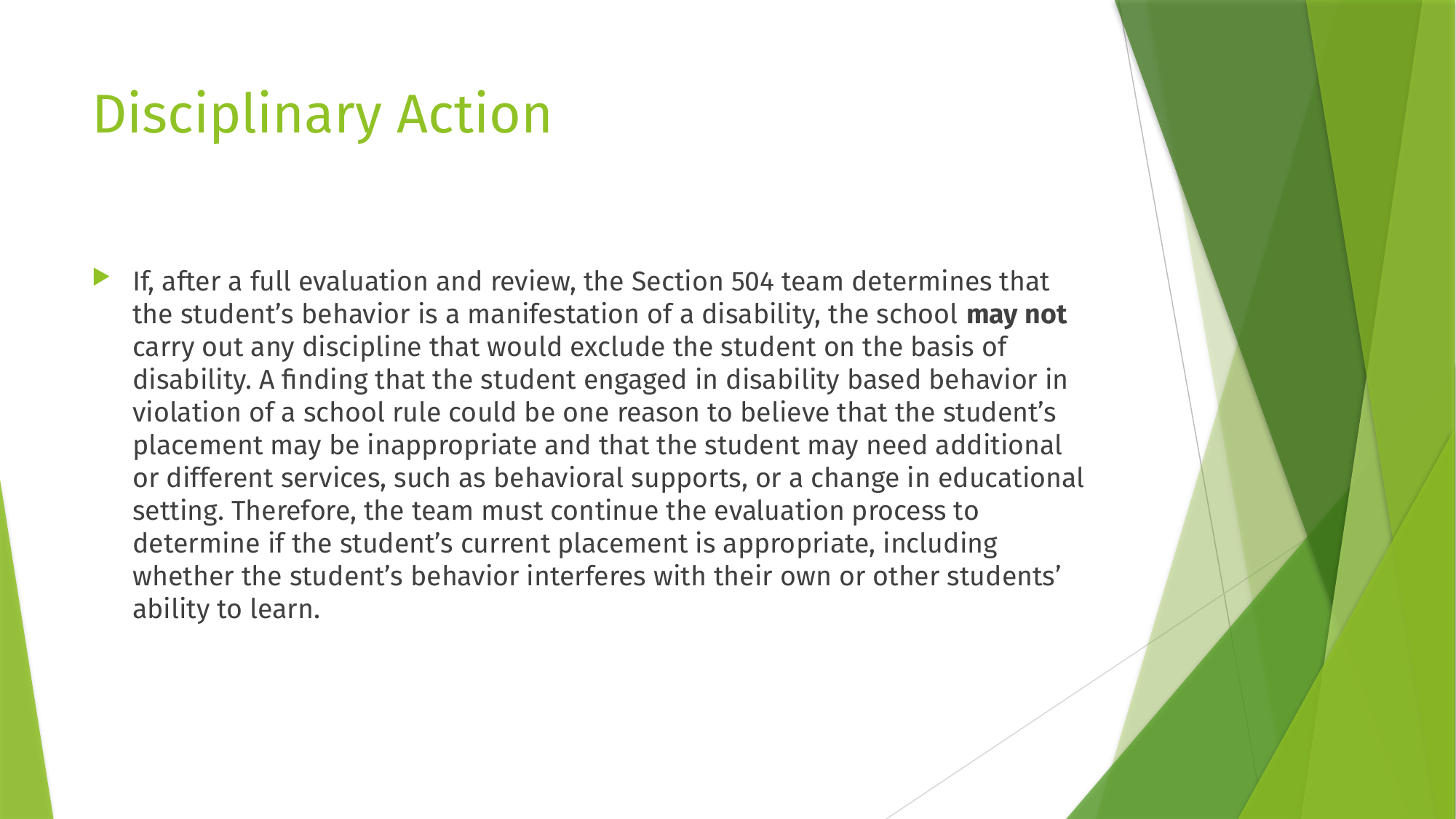

# Disciplinary Action
If, after a full evaluation and review, the Section 504 team determines that the student’s behavior is a manifestation of a disability, the school may not carry out any discipline that would exclude the student on the basis of disability. A finding that the student engaged in disability based behavior in violation of a school rule could be one reason to believe that the student’s placement may be inappropriate and that the student may need additional or different services, such as behavioral supports, or a change in educational setting. Therefore, the team must continue the evaluation process to determine if the student’s current placement is appropriate, including whether the student’s behavior interferes with their own or other students’ ability to learn.